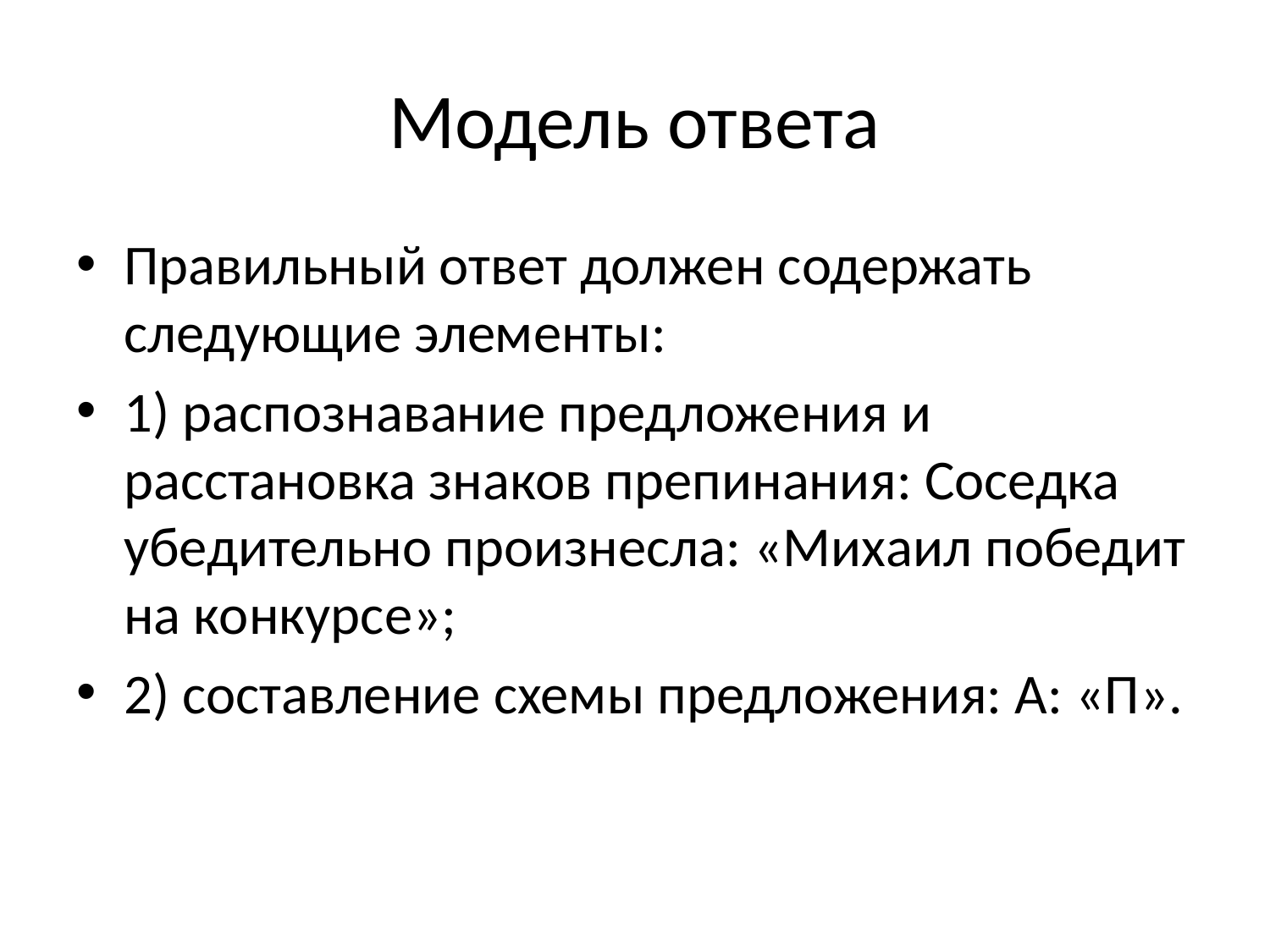

# Модель ответа
Правильный ответ должен содержать следующие элементы:
1) распознавание предложения и расстановка знаков препинания: Соседка убедительно произнесла: «Михаил победит на конкурсе»;
2) составление схемы предложения: А: «П».